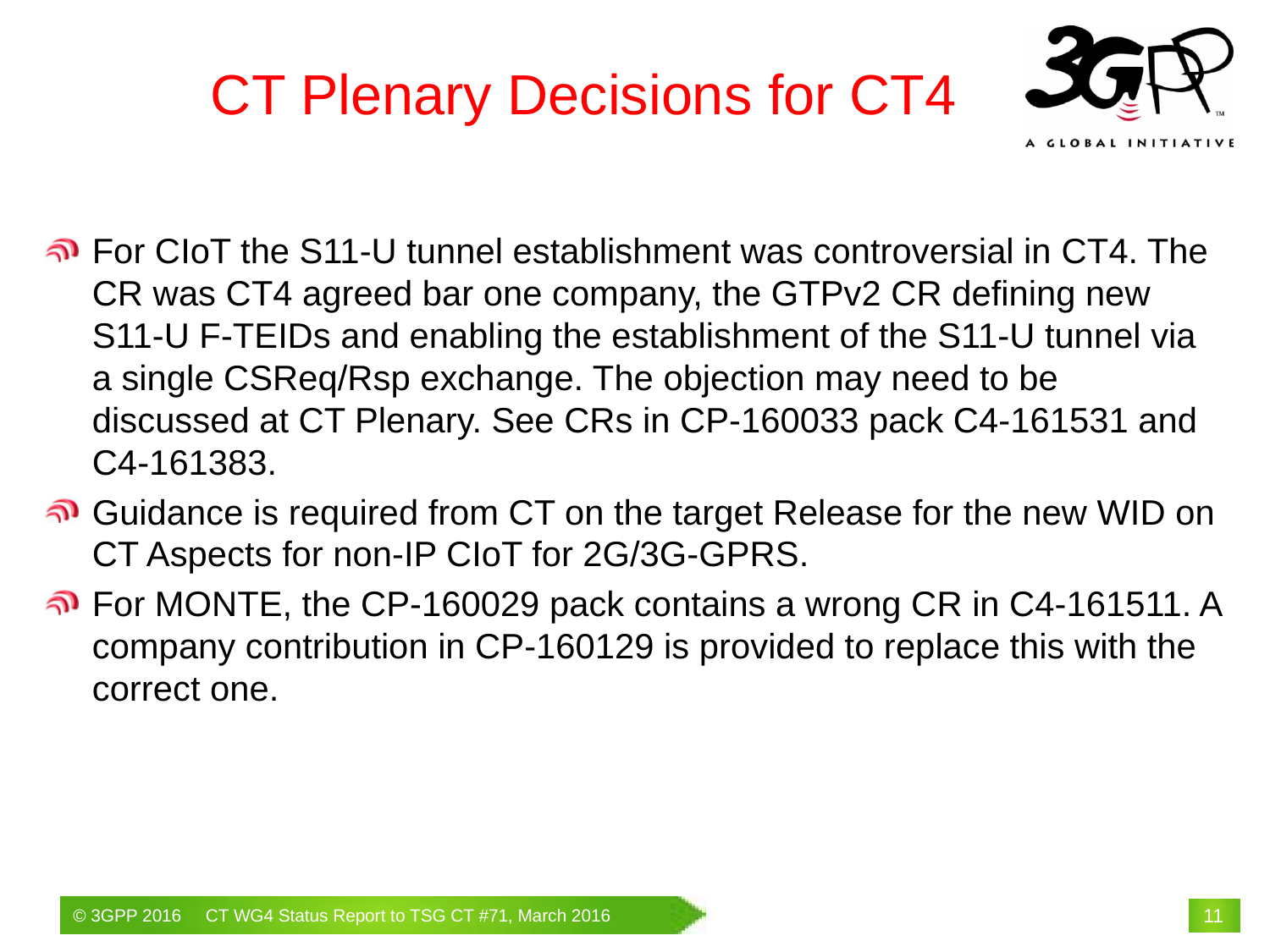

# CT Plenary Decisions for CT4
For CIoT the S11-U tunnel establishment was controversial in CT4. The CR was CT4 agreed bar one company, the GTPv2 CR defining new S11-U F-TEIDs and enabling the establishment of the S11-U tunnel via a single CSReq/Rsp exchange. The objection may need to be discussed at CT Plenary. See CRs in CP-160033 pack C4-161531 and C4-161383.
Guidance is required from CT on the target Release for the new WID on CT Aspects for non-IP CIoT for 2G/3G-GPRS.
For MONTE, the CP-160029 pack contains a wrong CR in C4-161511. A company contribution in CP-160129 is provided to replace this with the correct one.